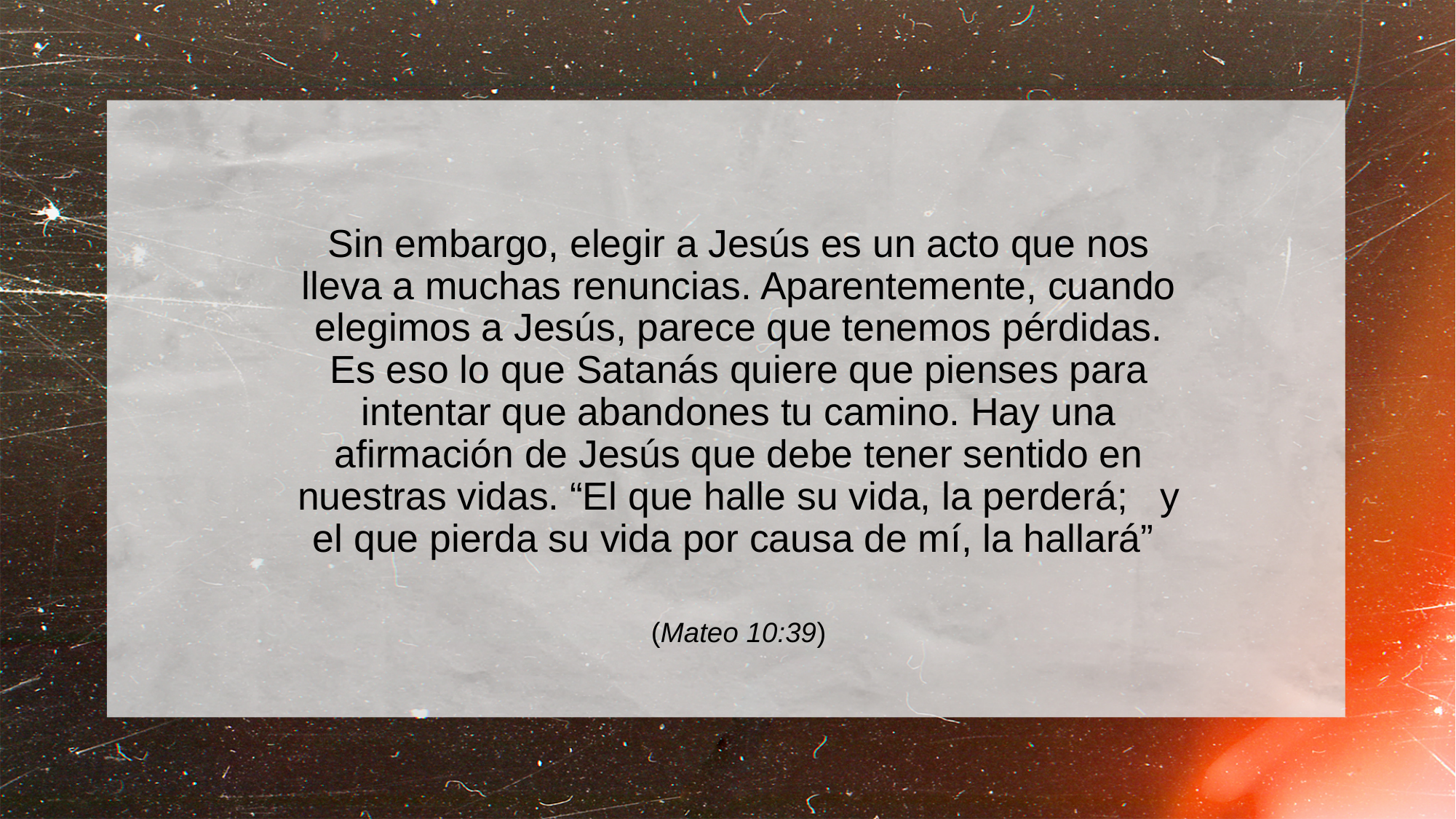

Sin embargo, elegir a Jesús es un acto que nos lleva a muchas renuncias. Aparentemente, cuando elegimos a Jesús, parece que tenemos pérdidas. Es eso lo que Satanás quiere que pienses para intentar que abandones tu camino. Hay una afirmación de Jesús que debe tener sentido en nuestras vidas. “El que halle su vida, la perderá;   y el que pierda su vida por causa de mí, la hallará”

(Mateo 10:39)